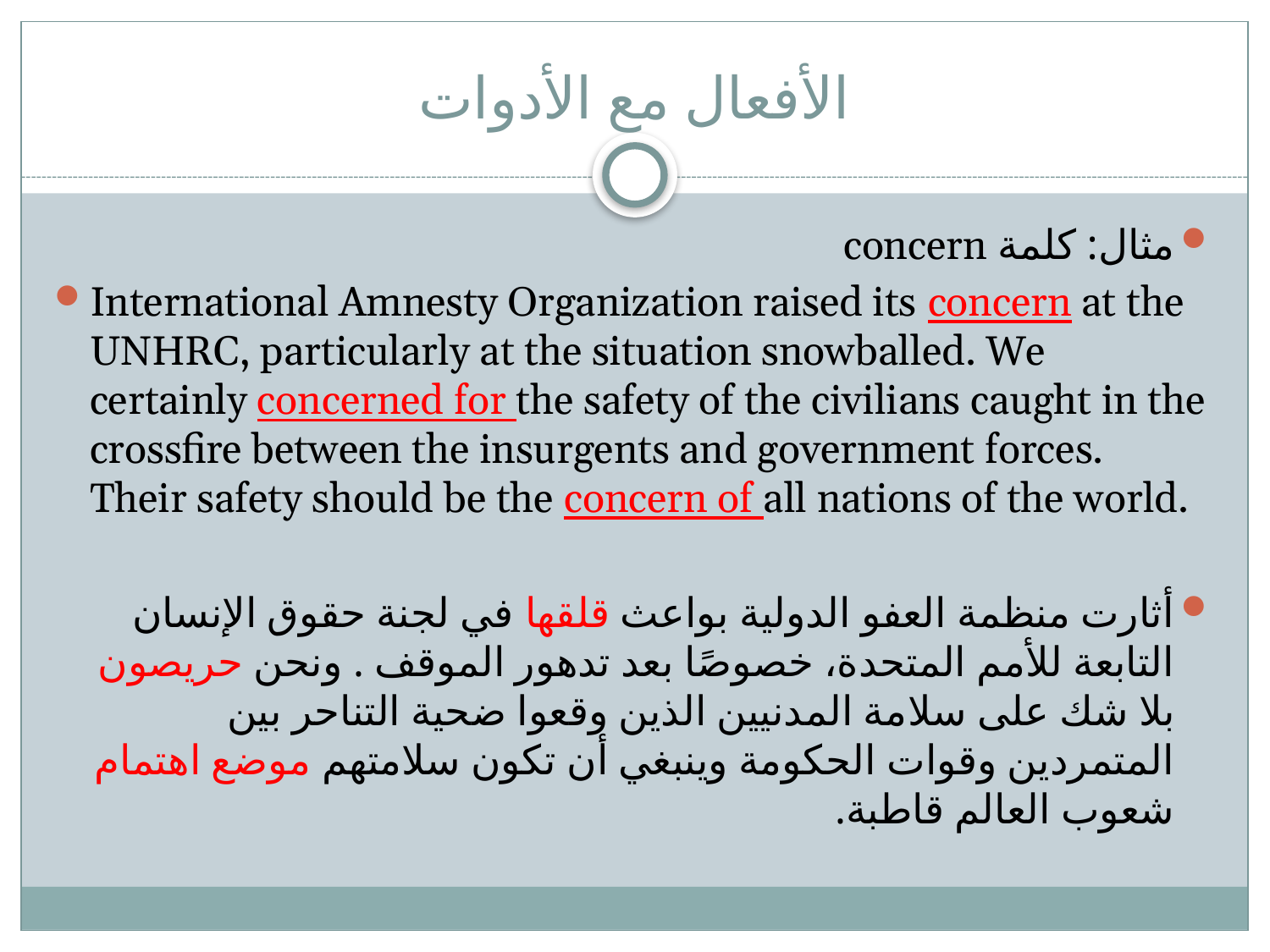

# الأفعال مع الأدوات
مثال: كلمة concern
International Amnesty Organization raised its concern at the UNHRC, particularly at the situation snowballed. We certainly concerned for the safety of the civilians caught in the crossfire between the insurgents and government forces. Their safety should be the concern of all nations of the world.

أثارت منظمة العفو الدولية بواعث قلقها في لجنة حقوق الإنسان التابعة للأمم المتحدة، خصوصًا بعد تدهور الموقف . ونحن حريصون بلا شك على سلامة المدنيين الذين وقعوا ضحية التناحر بين المتمردين وقوات الحكومة وينبغي أن تكون سلامتهم موضع اهتمام شعوب العالم قاطبة.